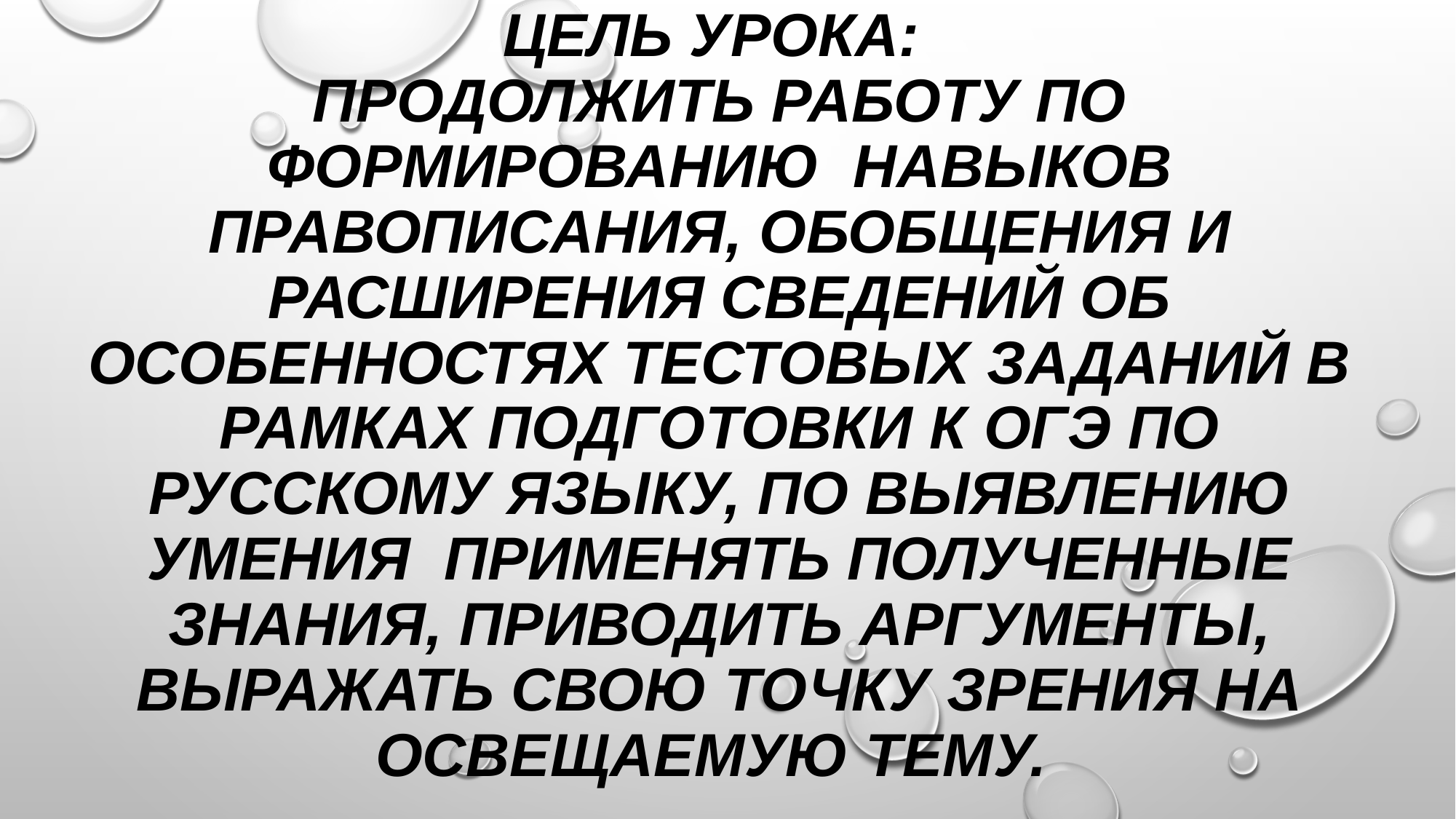

# Цель урока: Продолжить работу по формированию  навыков правописания, обобщения и расширения сведений об особенностях тестовых заданий в рамках подготовки к ОГЭ по русскому языку, по выявлению умения  применять полученные знания, приводить аргументы, выражать свою точку зрения на освещаемую тему.